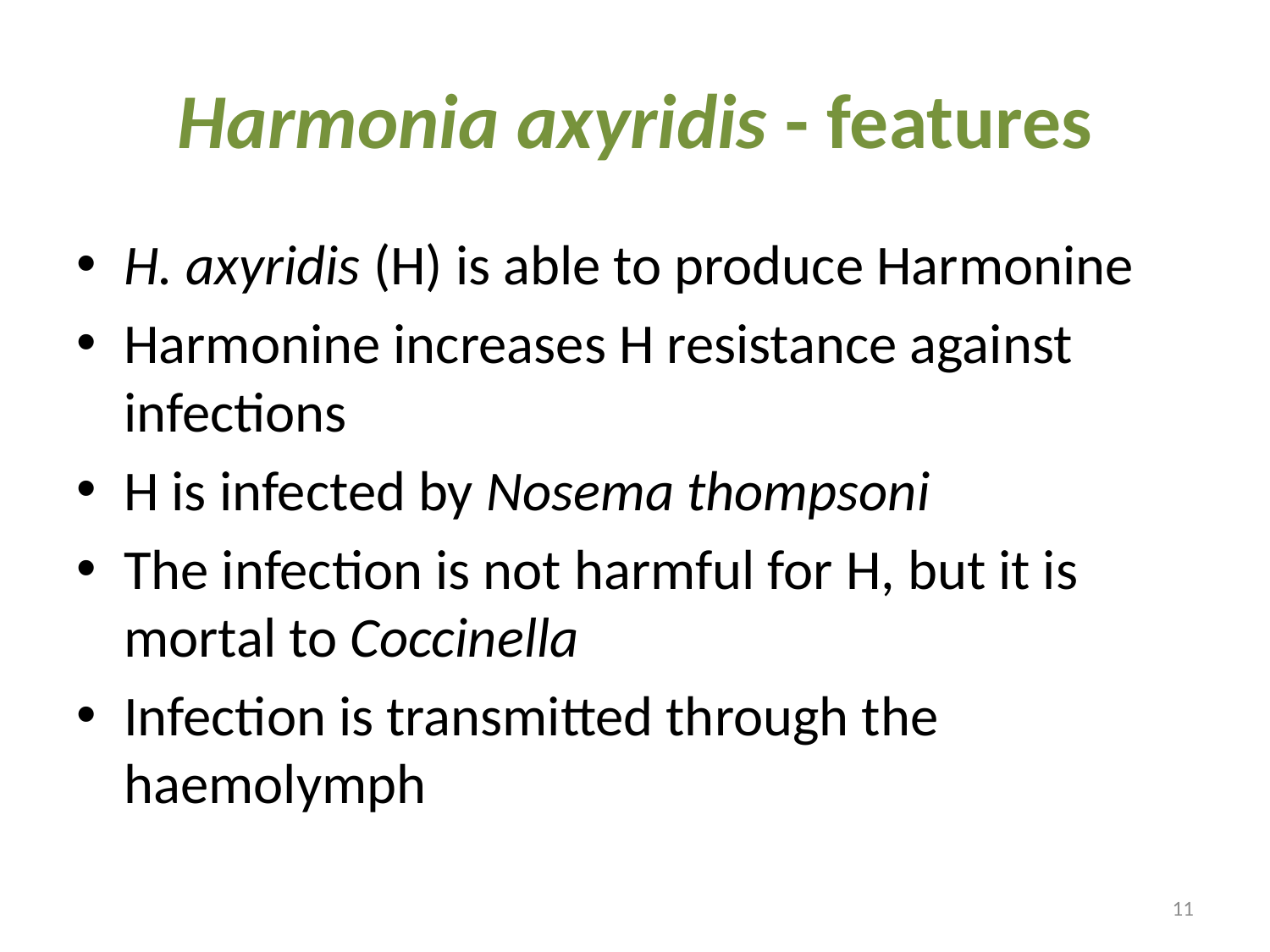

# Harmonia axyridis - features
H. axyridis (H) is able to produce Harmonine
Harmonine increases H resistance against infections
H is infected by Nosema thompsoni
The infection is not harmful for H, but it is mortal to Coccinella
Infection is transmitted through the haemolymph
11